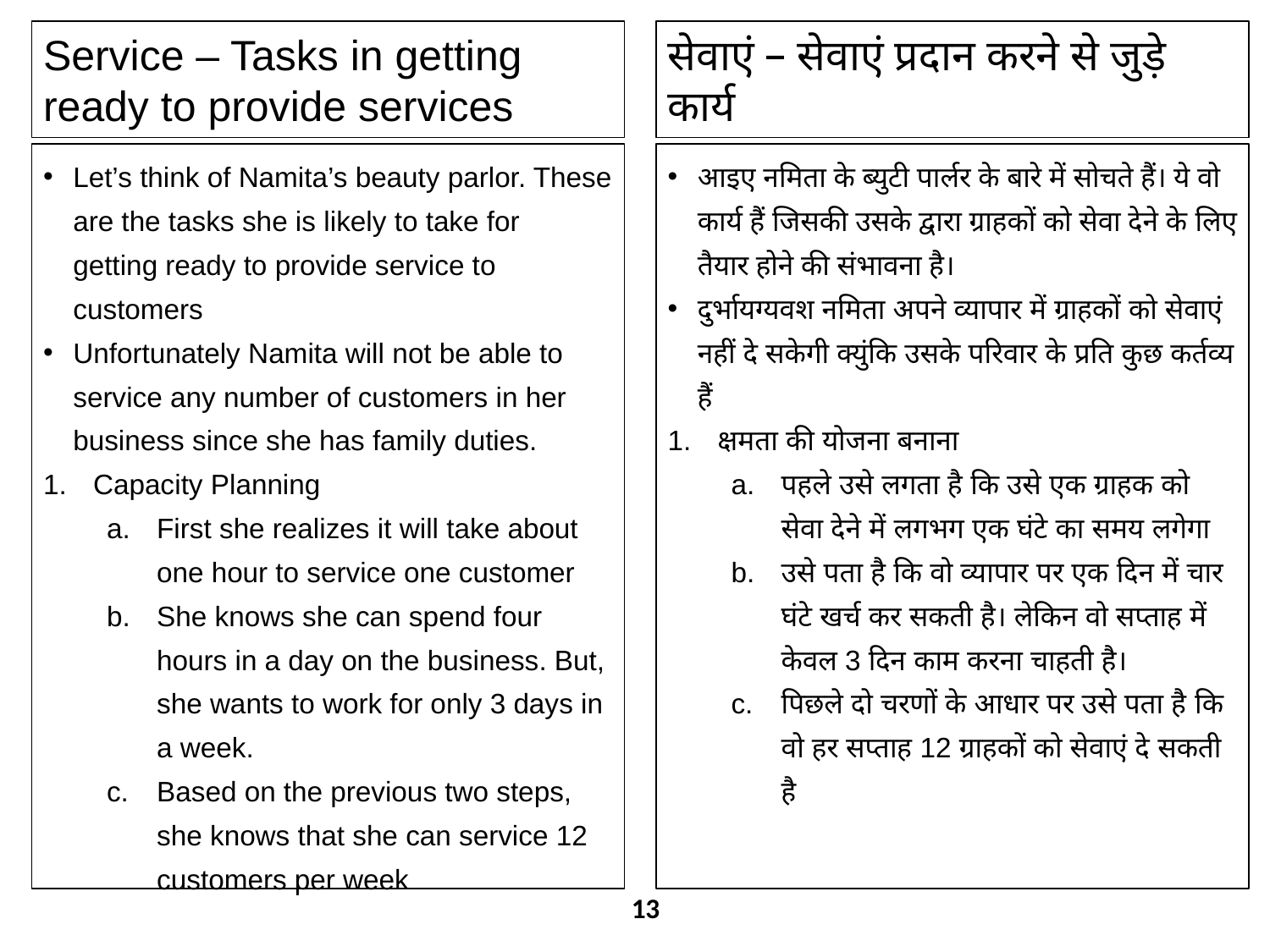

Service – Tasks in getting ready to provide services
सेवाएं – सेवाएं प्रदान करने से जुड़े कार्य
Let’s think of Namita’s beauty parlor. These are the tasks she is likely to take for getting ready to provide service to customers
Unfortunately Namita will not be able to service any number of customers in her business since she has family duties.
Capacity Planning
First she realizes it will take about one hour to service one customer
She knows she can spend four hours in a day on the business. But, she wants to work for only 3 days in a week.
Based on the previous two steps, she knows that she can service 12 customers per week
आइए नमिता के ब्युटी पार्लर के बारे में सोचते हैं। ये वो कार्य हैं जिसकी उसके द्वारा ग्राहकों को सेवा देने के लिए तैयार होने की संभावना है।
दुर्भायग्यवश नमिता अपने व्यापार में ग्राहकों को सेवाएं नहीं दे सकेगी क्युंकि उसके परिवार के प्रति कुछ कर्तव्य हैं
क्षमता की योजना बनाना
पहले उसे लगता है कि उसे एक ग्राहक को सेवा देने में लगभग एक घंटे का समय लगेगा
उसे पता है कि वो व्यापार पर एक दिन में चार घंटे खर्च कर सकती है। लेकिन वो सप्ताह में केवल 3 दिन काम करना चाहती है।
पिछले दो चरणों के आधार पर उसे पता है कि वो हर सप्ताह 12 ग्राहकों को सेवाएं दे सकती है
13